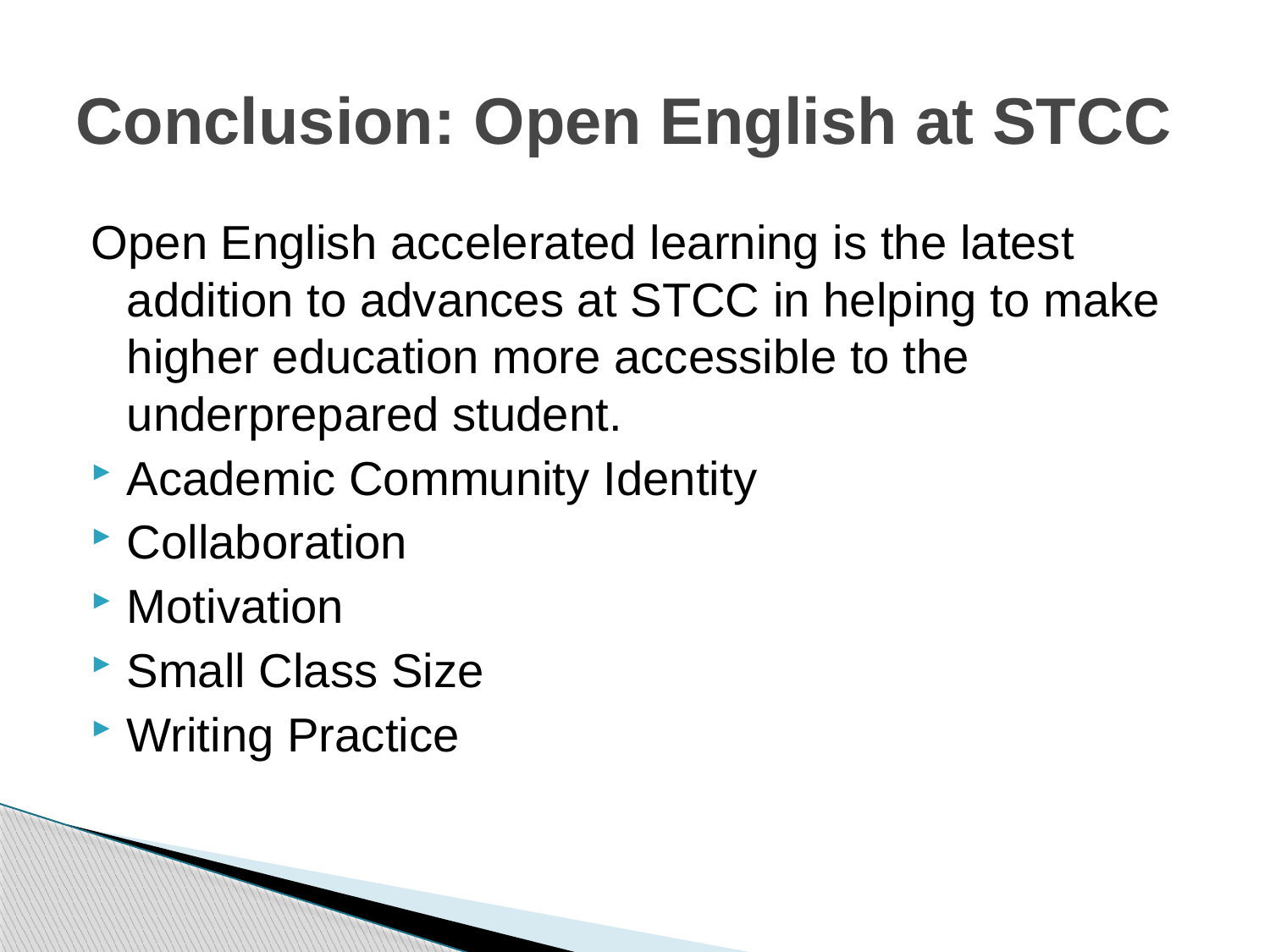

# Conclusion: Open English at STCC
Open English accelerated learning is the latest addition to advances at STCC in helping to make higher education more accessible to the underprepared student.
Academic Community Identity
Collaboration
Motivation
Small Class Size
Writing Practice